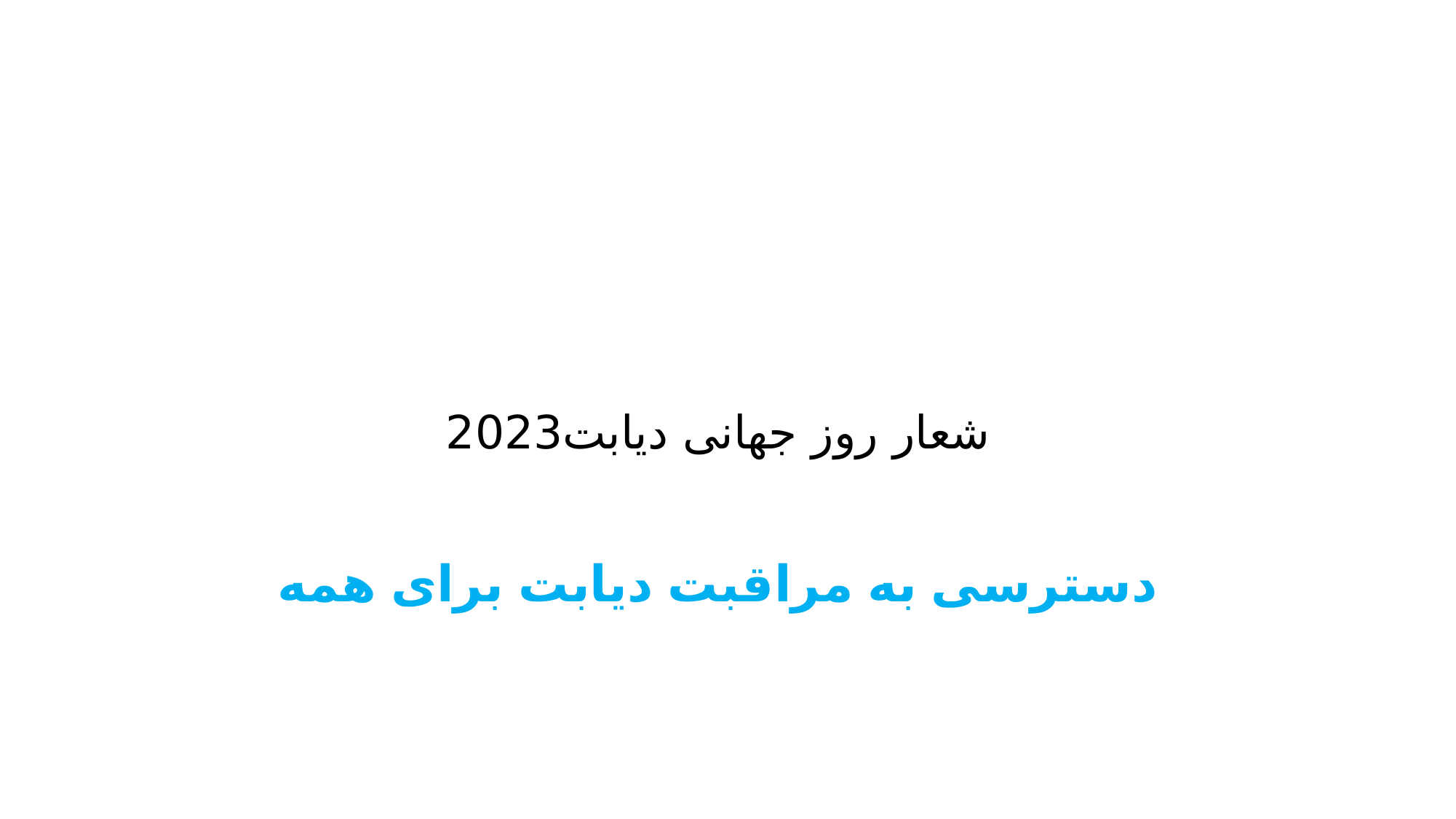

# شعار روز جهانی دیابت2023 دسترسی به مراقبت دیابت برای همه